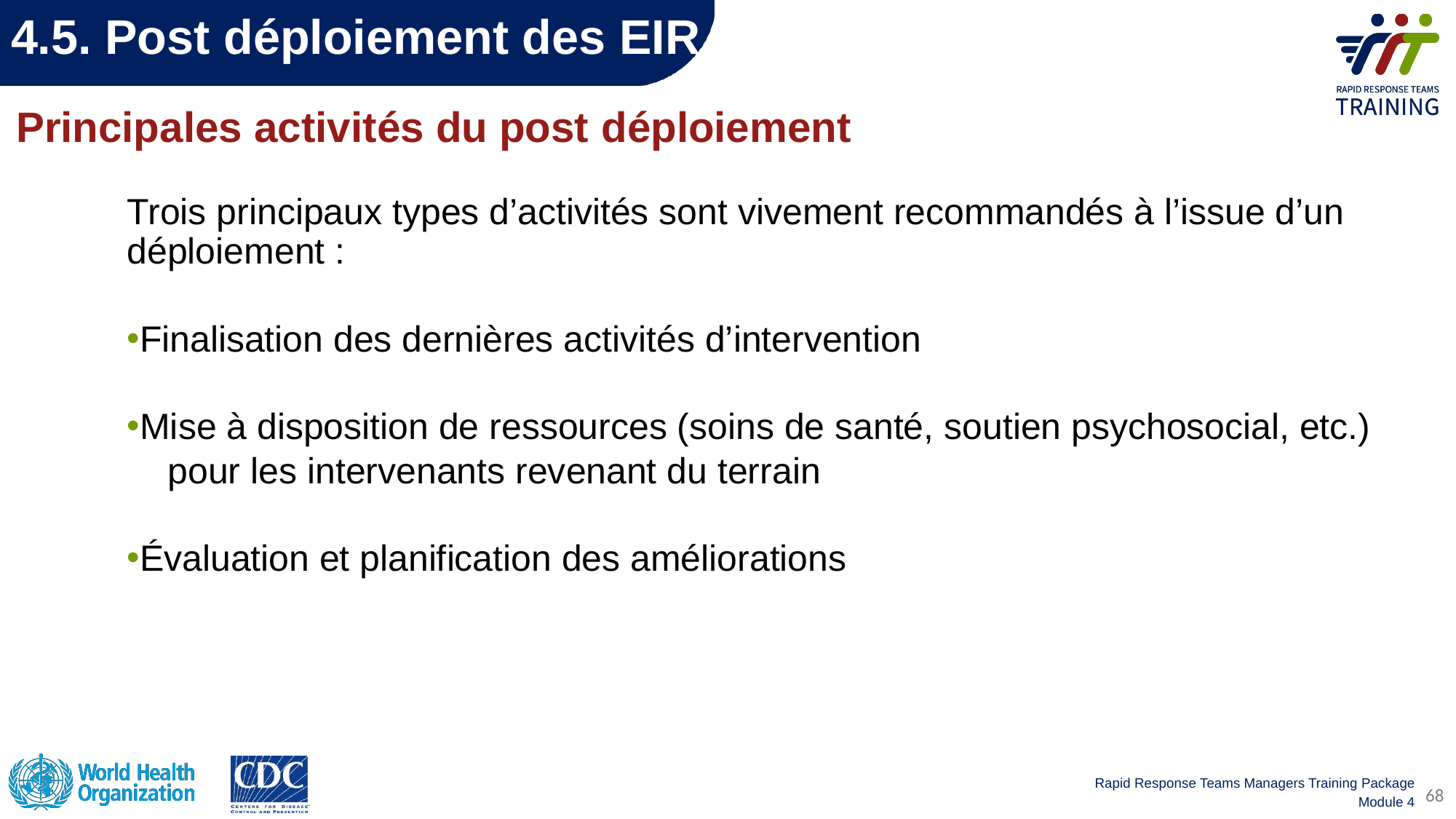

4.5. Post déploiement des EIR
# Principales activités du post déploiement
Trois principaux types d’activités sont vivement recommandés à l’issue d’un déploiement :

Finalisation des dernières activités d’intervention

Mise à disposition de ressources (soins de santé, soutien psychosocial, etc.)
    pour les intervenants revenant du terrain

Évaluation et planification des améliorations
68